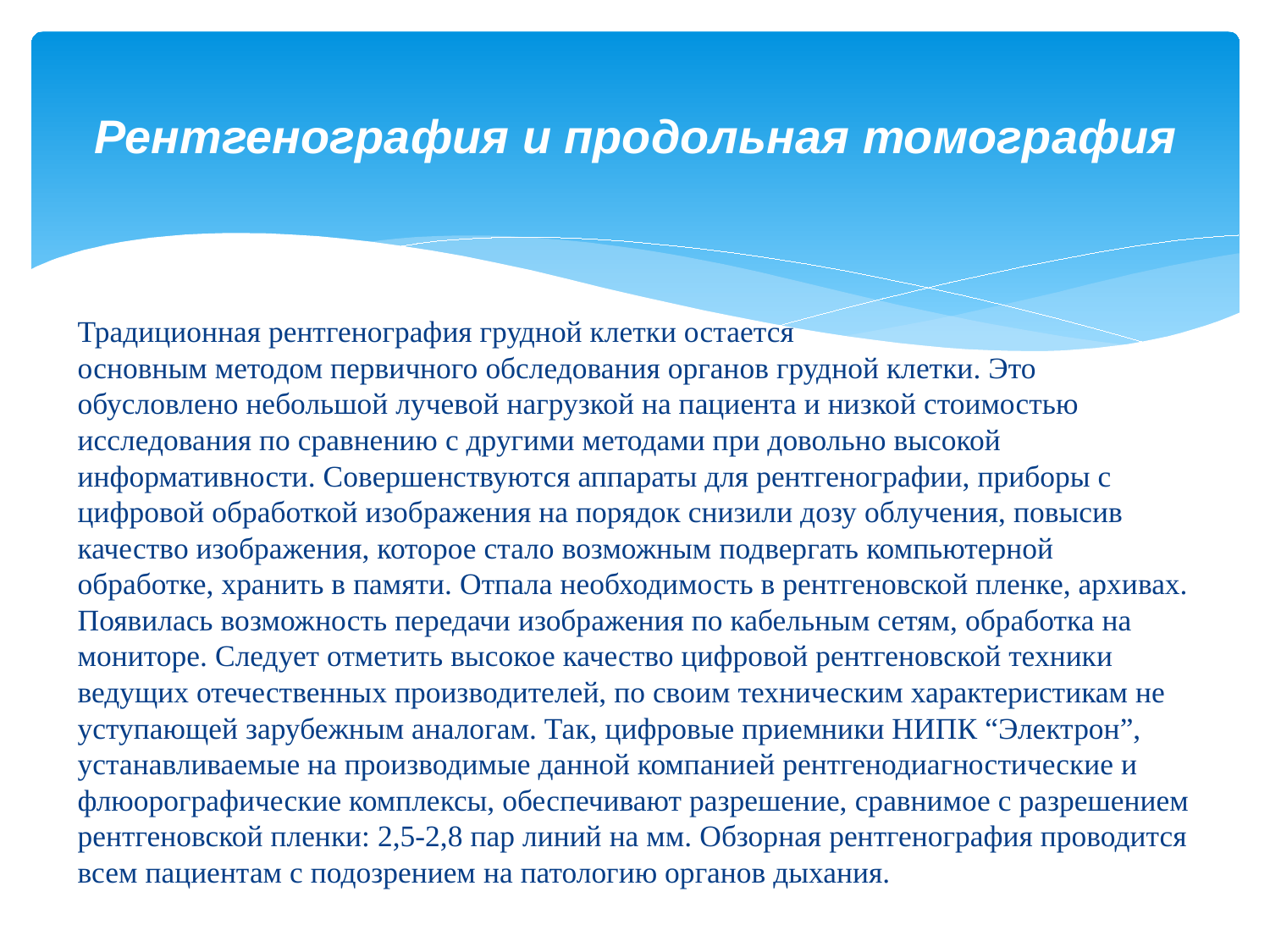

# Рентгенография и продольная томография
Традиционная рентгенография грудной клетки остается основным методом первичного обследования органов грудной клетки. Это обусловлено небольшой лучевой нагрузкой на пациента и низкой стоимостью исследования по сравнению с другими методами при довольно высокой информативности. Совершенствуются аппараты для рентгенографии, приборы с цифровой обработкой изображения на порядок снизили дозу облучения, повысив качество изображения, которое стало возможным подвергать компьютерной обработке, хранить в памяти. Отпала необходимость в рентгеновской пленке, архивах. Появилась возможность передачи изображения по кабельным сетям, обработка на мониторе. Следует отметить высокое качество цифровой рентгеновской техники ведущих отечественных производителей, по своим техническим характеристикам не уступающей зарубежным аналогам. Так, цифровые приемники НИПК “Электрон”, устанавливаемые на производимые данной компанией рентгенодиагностические и флюорографические комплексы, обеспечивают разрешение, сравнимое с разрешением рентгеновской пленки: 2,5-2,8 пар линий на мм. Обзорная рентгенография проводится всем пациентам с подозрением на патологию органов дыхания.